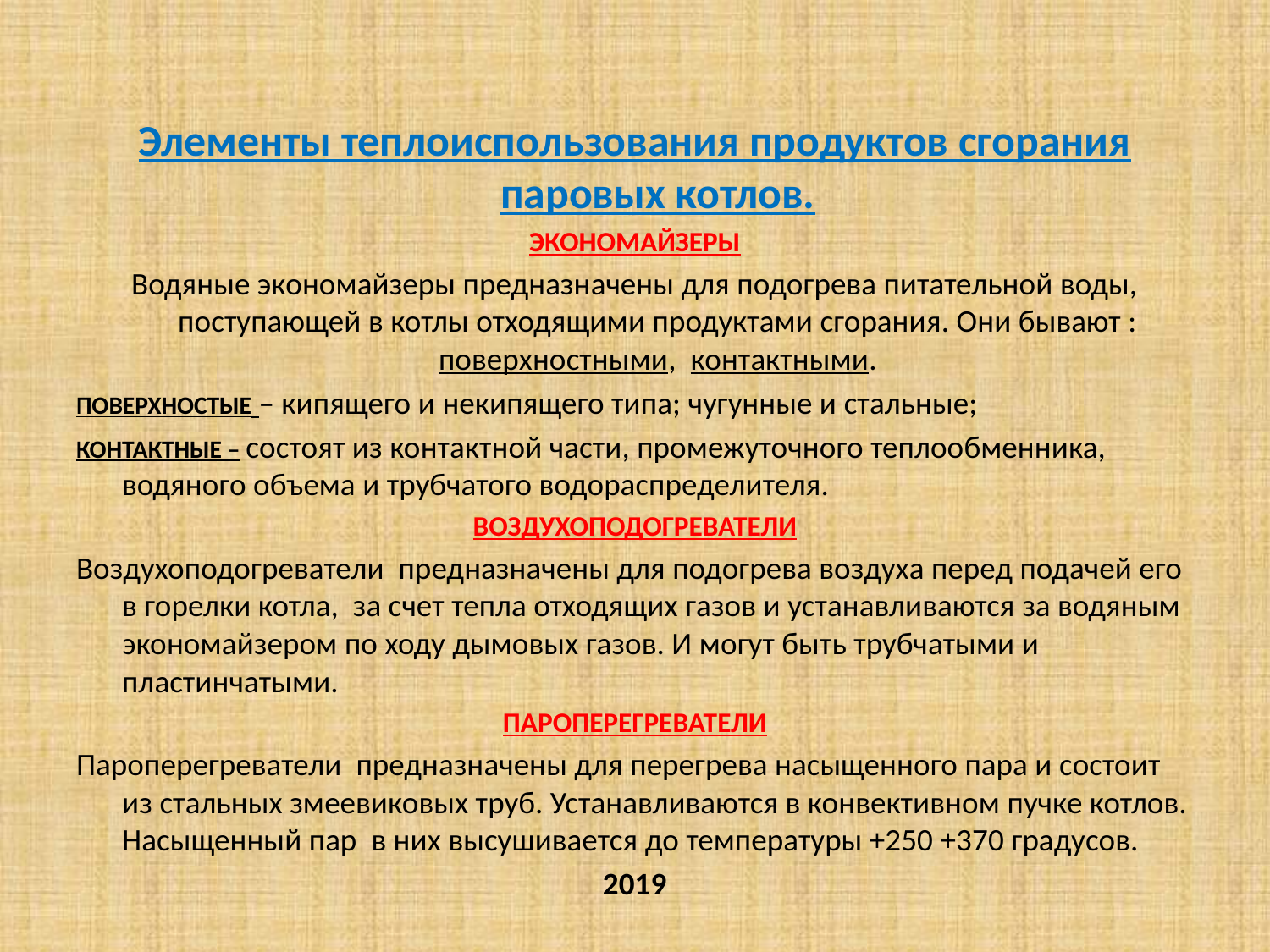

#
Элементы теплоиспользования продуктов сгорания паровых котлов.
ЭКОНОМАЙЗЕРЫ
Водяные экономайзеры предназначены для подогрева питательной воды, поступающей в котлы отходящими продуктами сгорания. Они бывают : поверхностными,  контактными.
ПОВЕРХНОСТЫЕ – кипящего и некипящего типа; чугунные и стальные;
КОНТАКТНЫЕ – состоят из контактной части, промежуточного теплообменника, водяного объема и трубчатого водораспределителя.
ВОЗДУХОПОДОГРЕВАТЕЛИ
Воздухоподогреватели  предназначены для подогрева воздуха перед подачей его в горелки котла,  за счет тепла отходящих газов и устанавливаются за водяным экономайзером по ходу дымовых газов. И могут быть трубчатыми и пластинчатыми.
ПАРОПЕРЕГРЕВАТЕЛИ
Пароперегреватели  предназначены для перегрева насыщенного пара и состоит из стальных змеевиковых труб. Устанавливаются в конвективном пучке котлов. Насыщенный пар  в них высушивается до температуры +250 +370 градусов.
2019